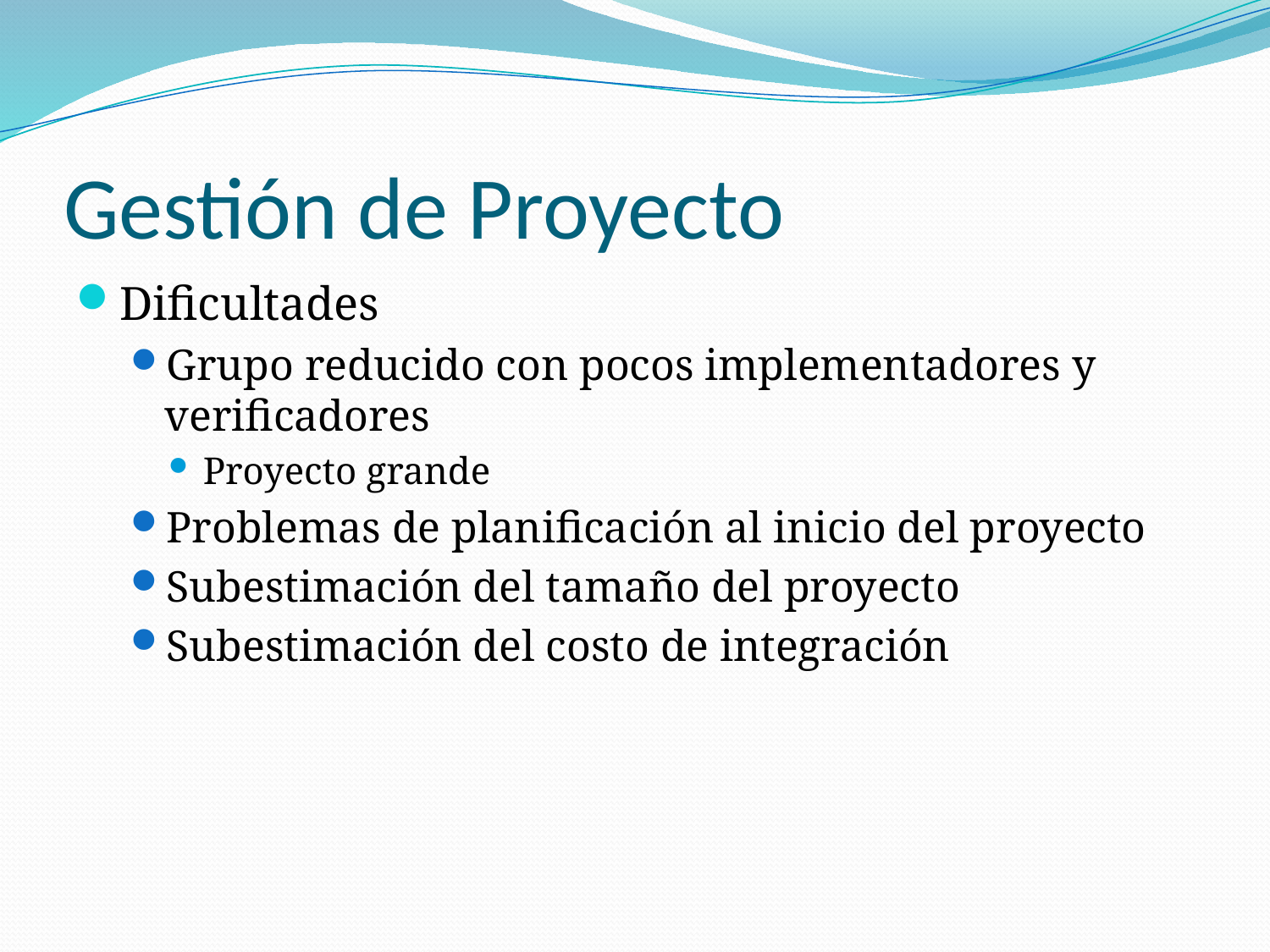

# Gestión de Proyecto
Dificultades
Grupo reducido con pocos implementadores y verificadores
Proyecto grande
Problemas de planificación al inicio del proyecto
Subestimación del tamaño del proyecto
Subestimación del costo de integración